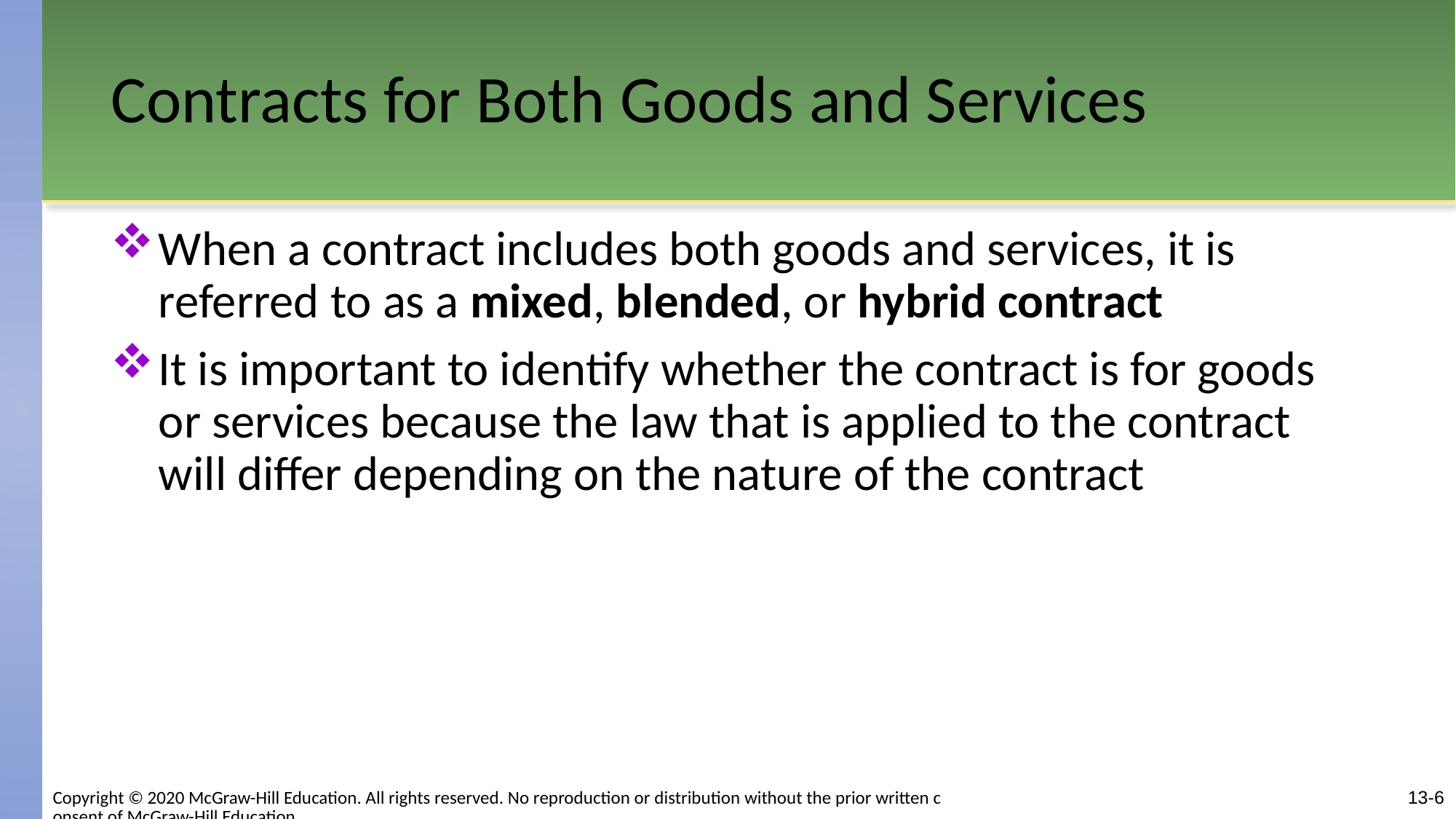

# Contracts for Both Goods and Services
When a contract includes both goods and services, it is referred to as a mixed, blended, or hybrid contract
It is important to identify whether the contract is for goods or services because the law that is applied to the contract will differ depending on the nature of the contract
Copyright © 2020 McGraw-Hill Education. All rights reserved. No reproduction or distribution without the prior written consent of McGraw-Hill Education.
13-6